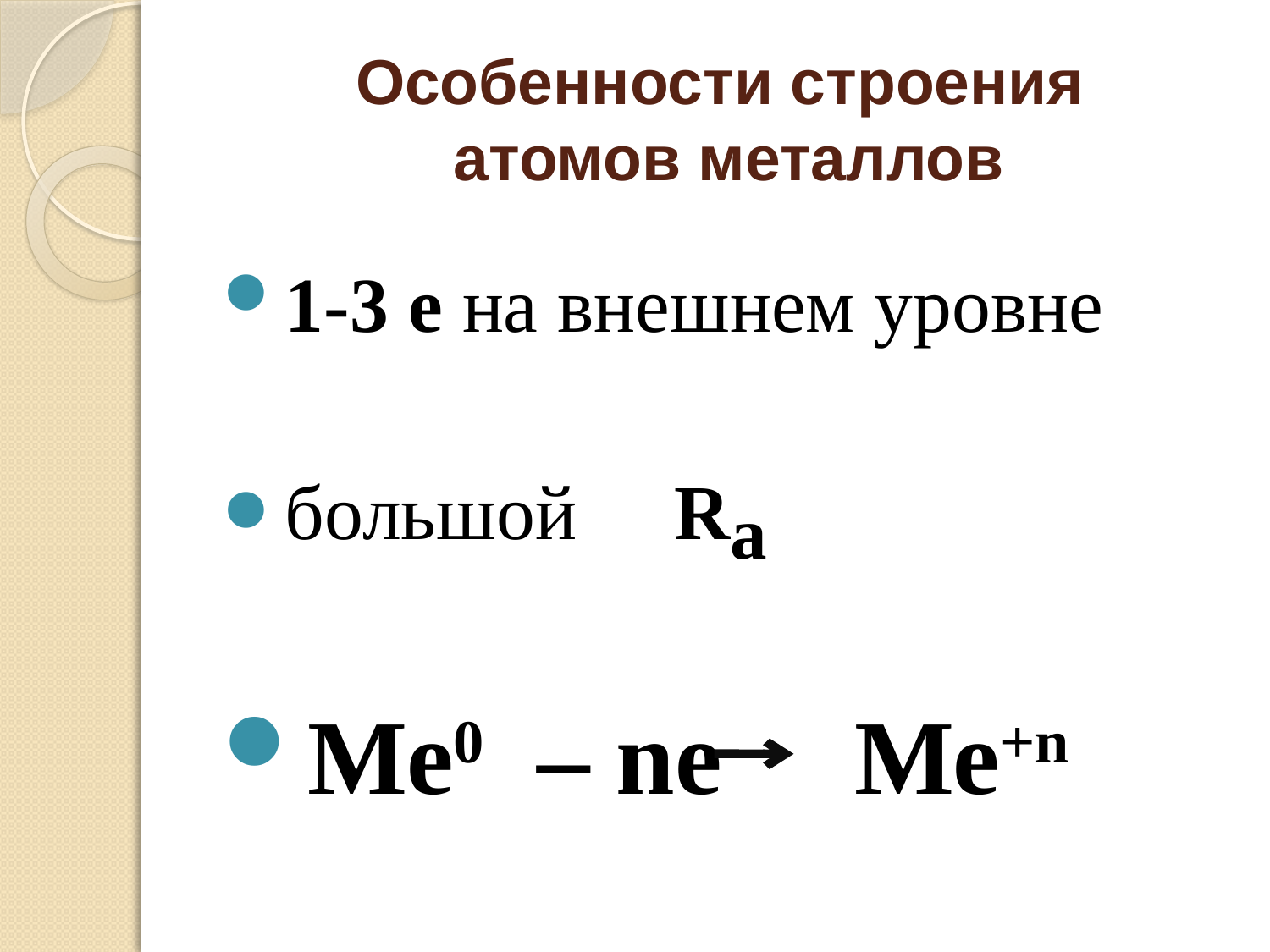

# Особенности строения атомов металлов
1-3 е на внешнем уровне

большой     Ra

Ме0  – nе     Ме+n